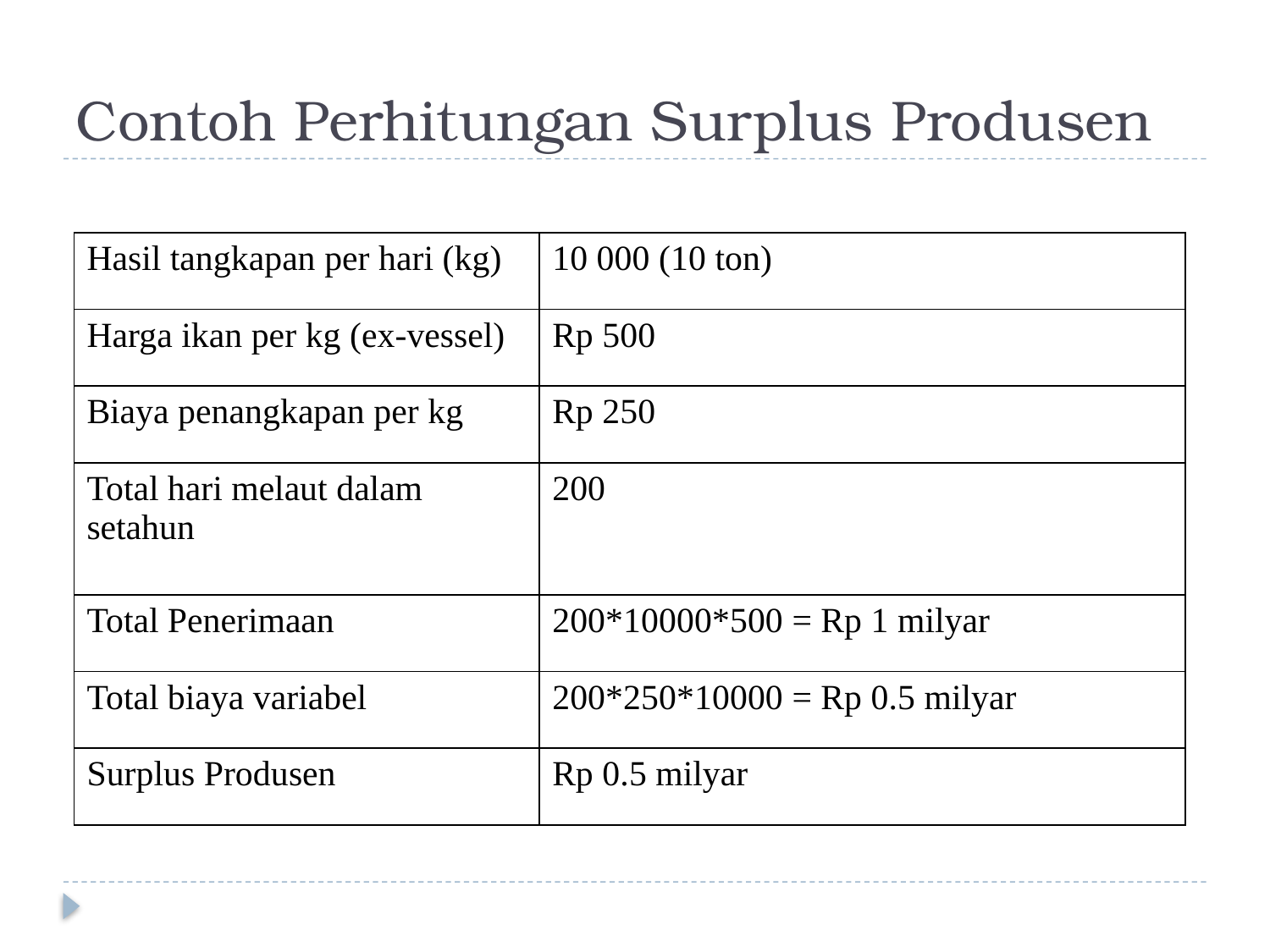

# Contoh Perhitungan Surplus Produsen
| Hasil tangkapan per hari (kg) | 10 000 (10 ton) |
| --- | --- |
| Harga ikan per kg (ex-vessel) | Rp 500 |
| Biaya penangkapan per kg | Rp 250 |
| Total hari melaut dalam setahun | 200 |
| Total Penerimaan | 200\*10000\*500 = Rp 1 milyar |
| Total biaya variabel | 200\*250\*10000 = Rp 0.5 milyar |
| Surplus Produsen | Rp 0.5 milyar |